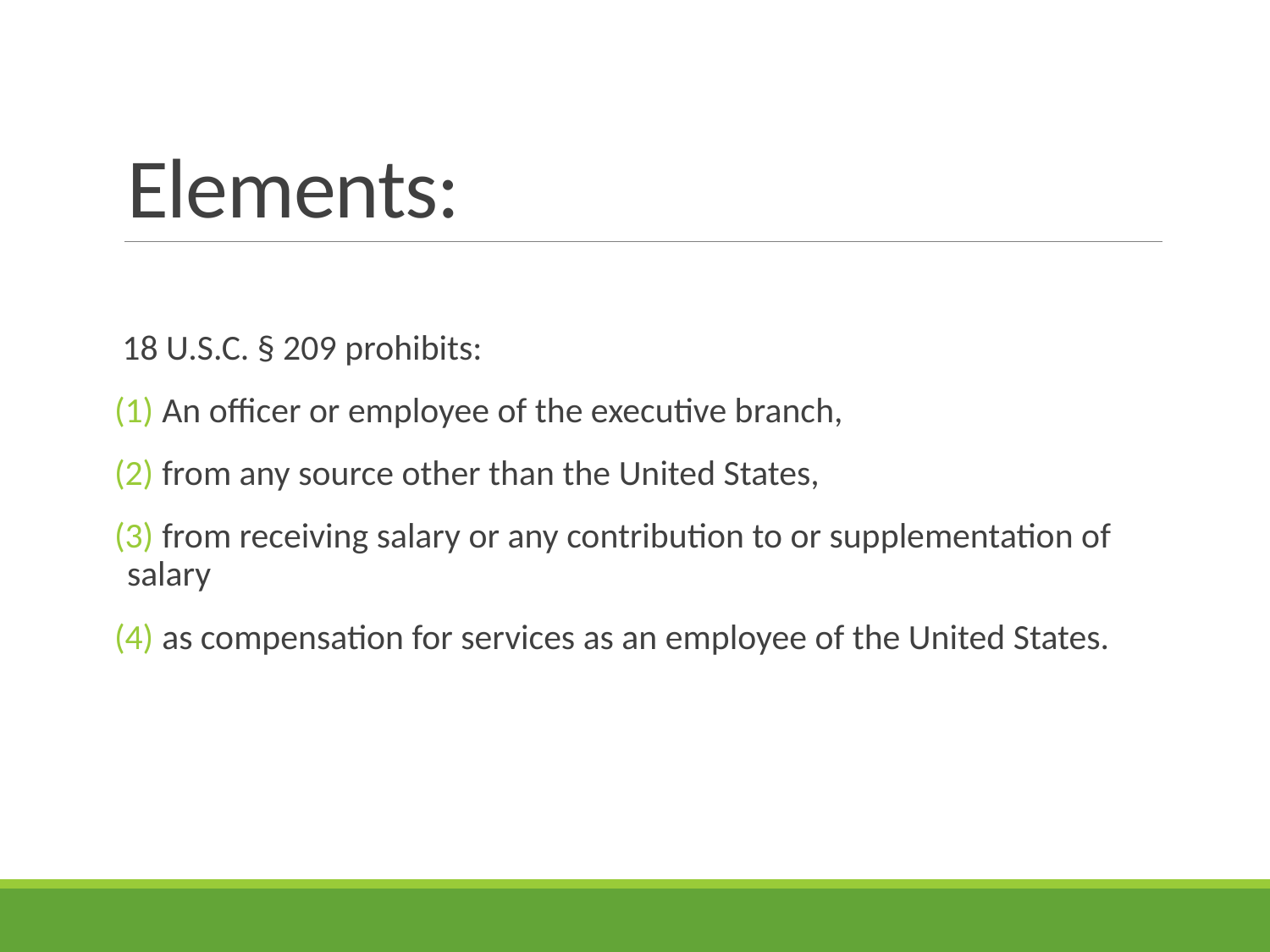

# Elements:

18 U.S.C. § 209 prohibits:
 An officer or employee of the executive branch,
 from any source other than the United States,
 from receiving salary or any contribution to or supplementation of salary
 as compensation for services as an employee of the United States.